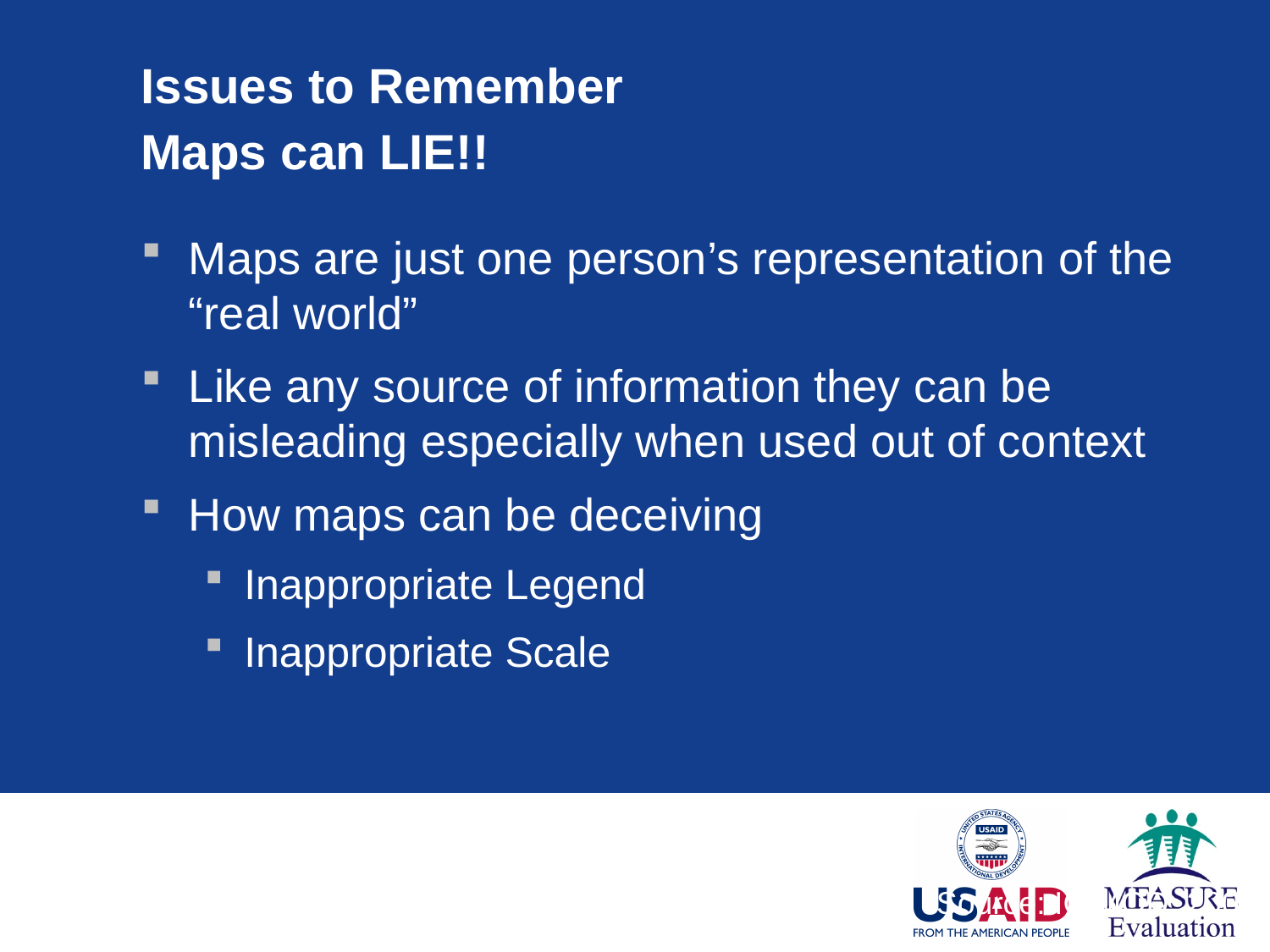

Issues to Remember
Maps can LIE!!
Maps are just one person’s representation of the “real world”
Like any source of information they can be misleading especially when used out of context
How maps can be deceiving
Inappropriate Legend
Inappropriate Scale
Source: ICIMOD, 2000